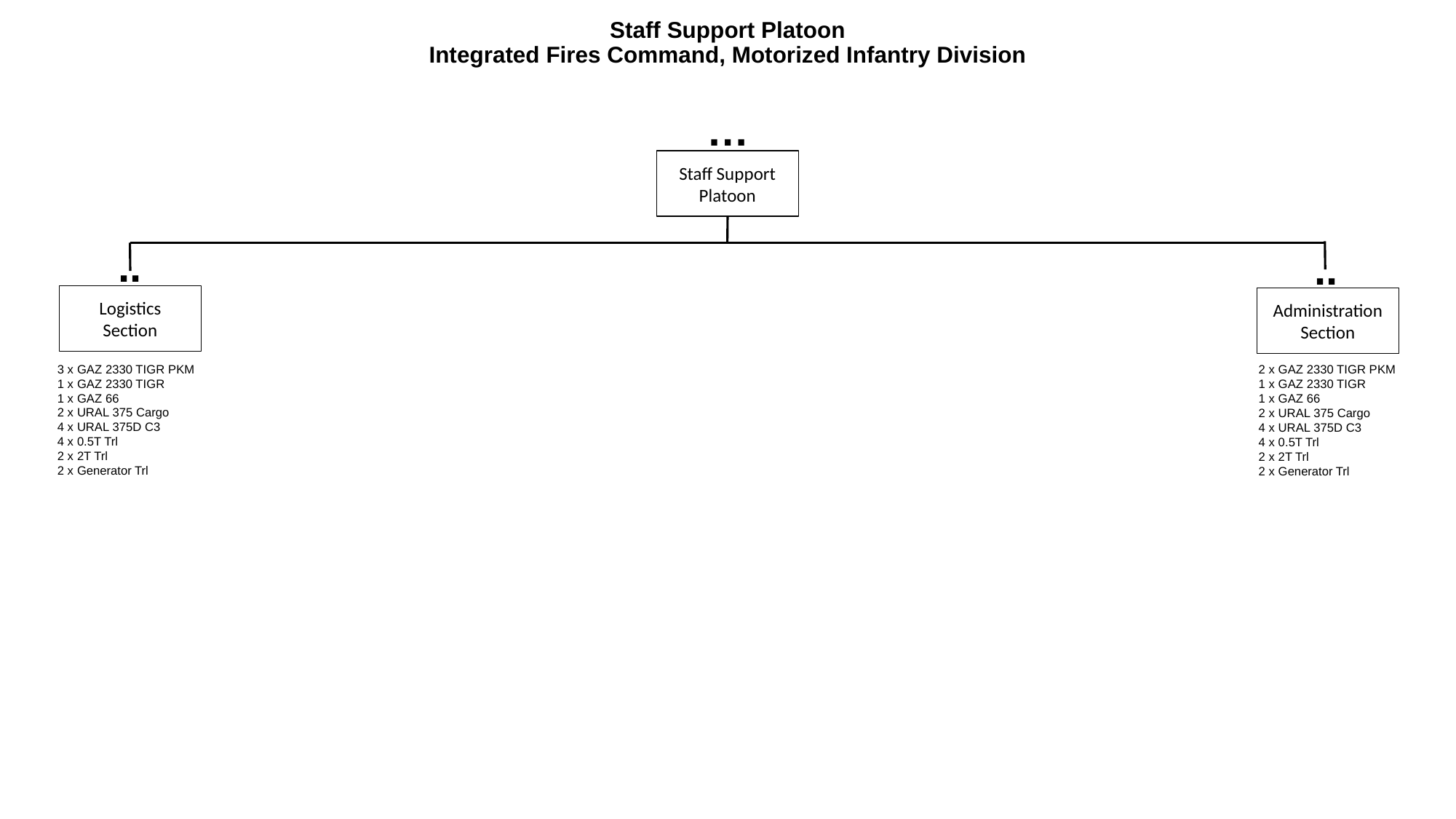

# Staff Support Platoon Integrated Fires Command, Motorized Infantry Division
…
Staff Support Platoon
..
..
Logistics
Section
Administration
Section
3 x GAZ 2330 TIGR PKM
1 x GAZ 2330 TIGR
1 x GAZ 66
2 x URAL 375 Cargo
4 x URAL 375D C3
4 x 0.5T Trl
2 x 2T Trl
2 x Generator Trl
2 x GAZ 2330 TIGR PKM
1 x GAZ 2330 TIGR
1 x GAZ 66
2 x URAL 375 Cargo
4 x URAL 375D C3
4 x 0.5T Trl
2 x 2T Trl
2 x Generator Trl